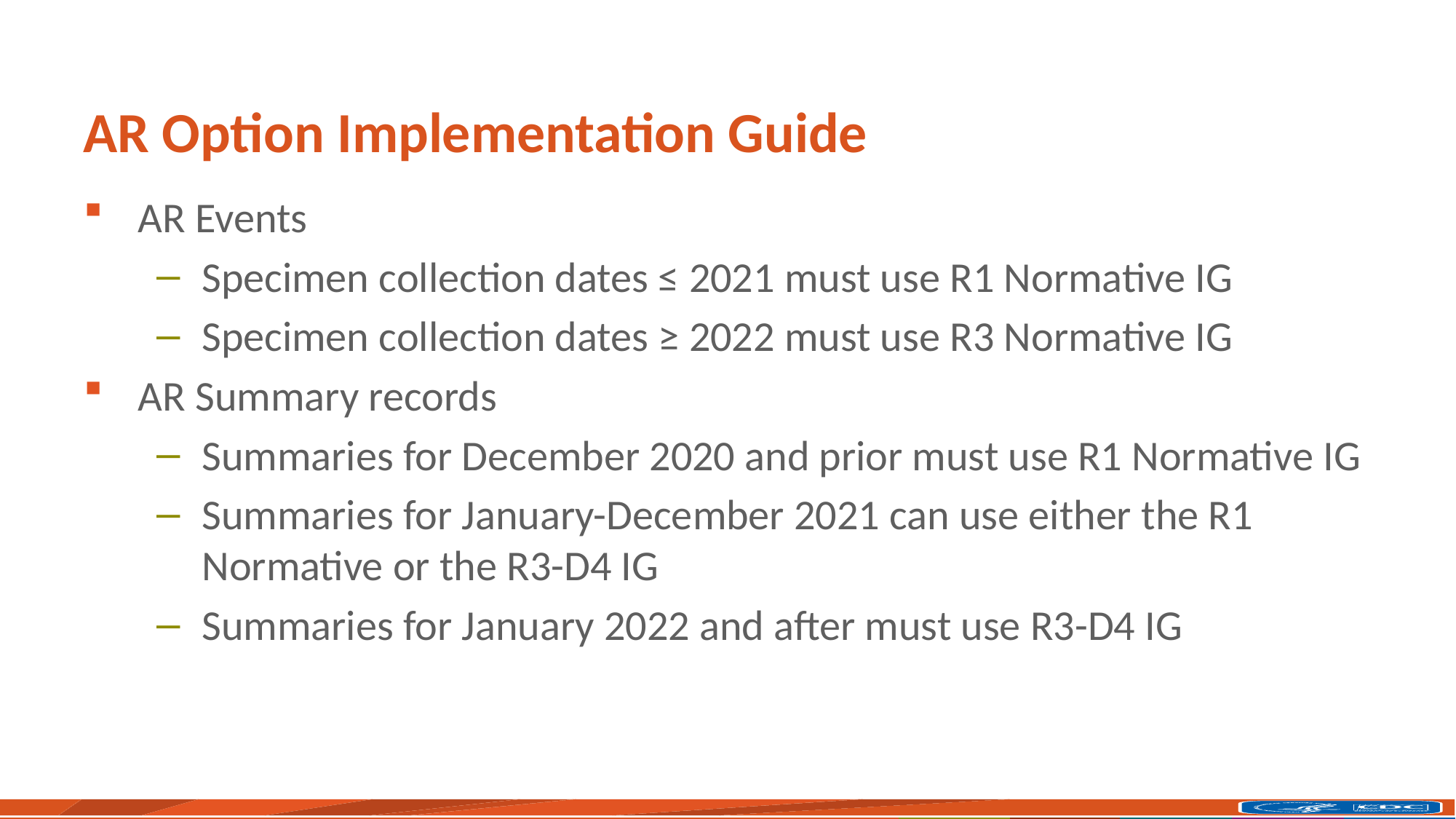

# AR Option Implementation Guide
AR Events
Specimen collection dates ≤ 2021 must use R1 Normative IG
Specimen collection dates ≥ 2022 must use R3 Normative IG
AR Summary records
Summaries for December 2020 and prior must use R1 Normative IG
Summaries for January-December 2021 can use either the R1 Normative or the R3-D4 IG
Summaries for January 2022 and after must use R3-D4 IG